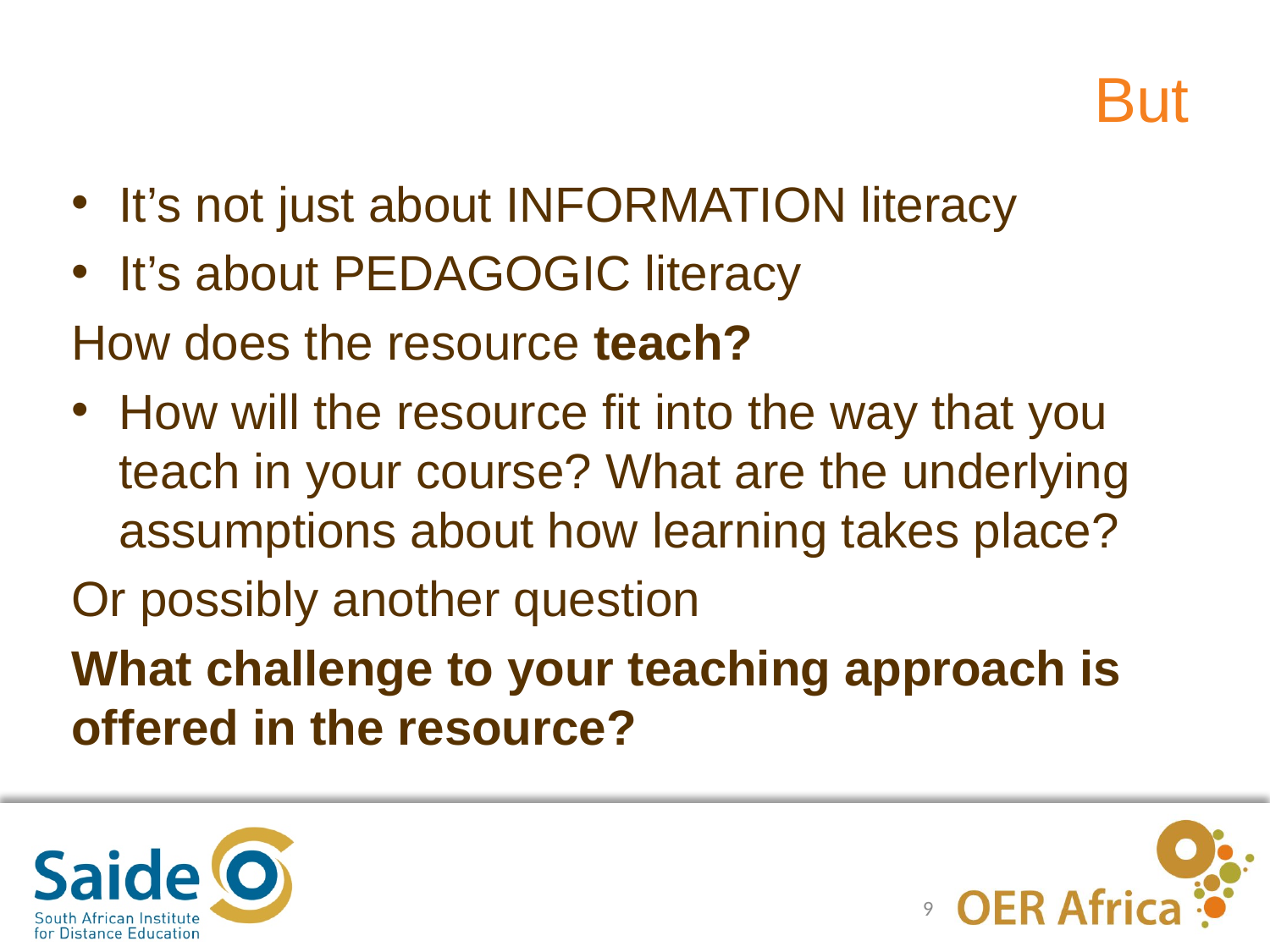

# But
It’s not just about INFORMATION literacy
It’s about PEDAGOGIC literacy
How does the resource teach?
How will the resource fit into the way that you teach in your course? What are the underlying assumptions about how learning takes place?
Or possibly another question
What challenge to your teaching approach is offered in the resource?
9